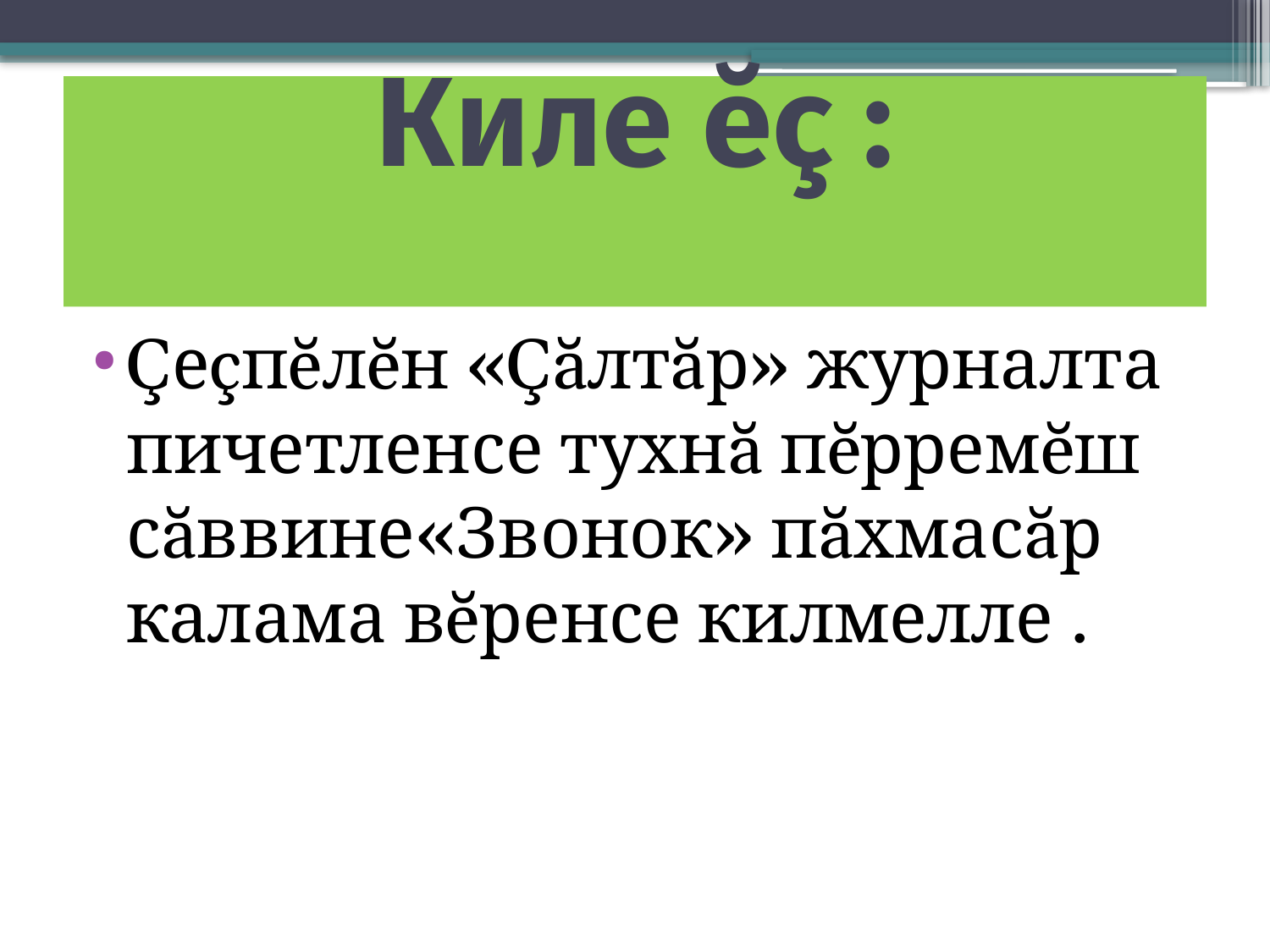

# Киле ĕç :
Çеçпĕлĕн «Çăлтăр» журналта пичетленсе тухнă пĕрремĕш сăввине«Звонок» пăхмасăр калама вĕренсе килмелле .